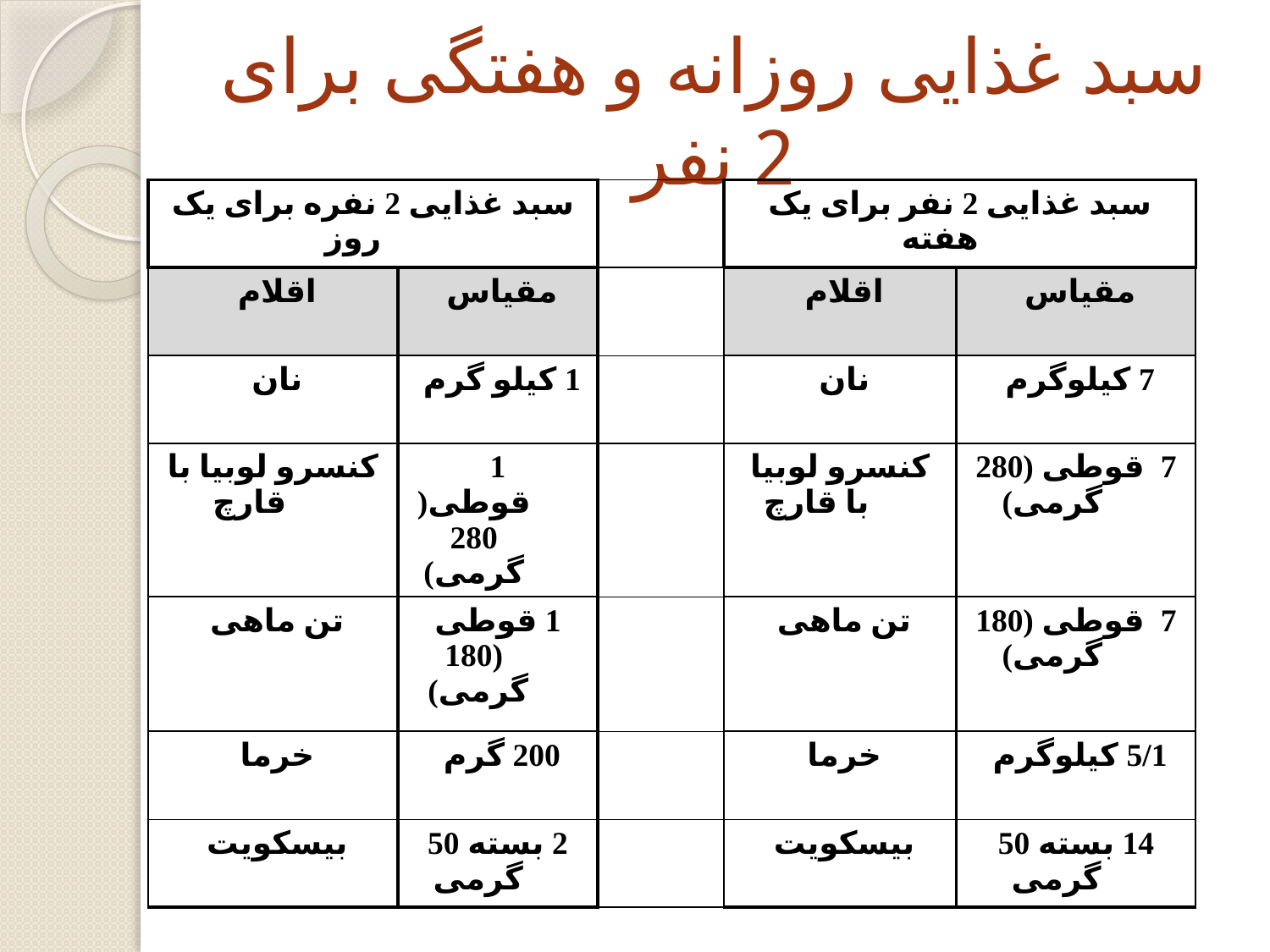

# سبد غذایی روزانه و هفتگی برای 2 نفر
| سبد غذایی 2 نفره برای یک روز |  |  | سبد غذایی 2 نفر برای یک هفته |  |
| --- | --- | --- | --- | --- |
| اقلام | مقیاس |  | اقلام | مقیاس |
| نان | 1 کیلو گرم |  | نان | 7 کیلوگرم |
| کنسرو لوبیا با قارچ | 1 قوطی(280 گرمی) |  | کنسرو لوبیا با قارچ | 7 قوطی (280 گرمی) |
| تن ماهی | 1 قوطی (180 گرمی) |  | تن ماهی | 7 قوطی (180 گرمی) |
| خرما | 200 گرم |  | خرما | 5/1 کیلوگرم |
| بیسکویت | 2 بسته 50 گرمی |  | بیسکویت | 14 بسته 50 گرمی |